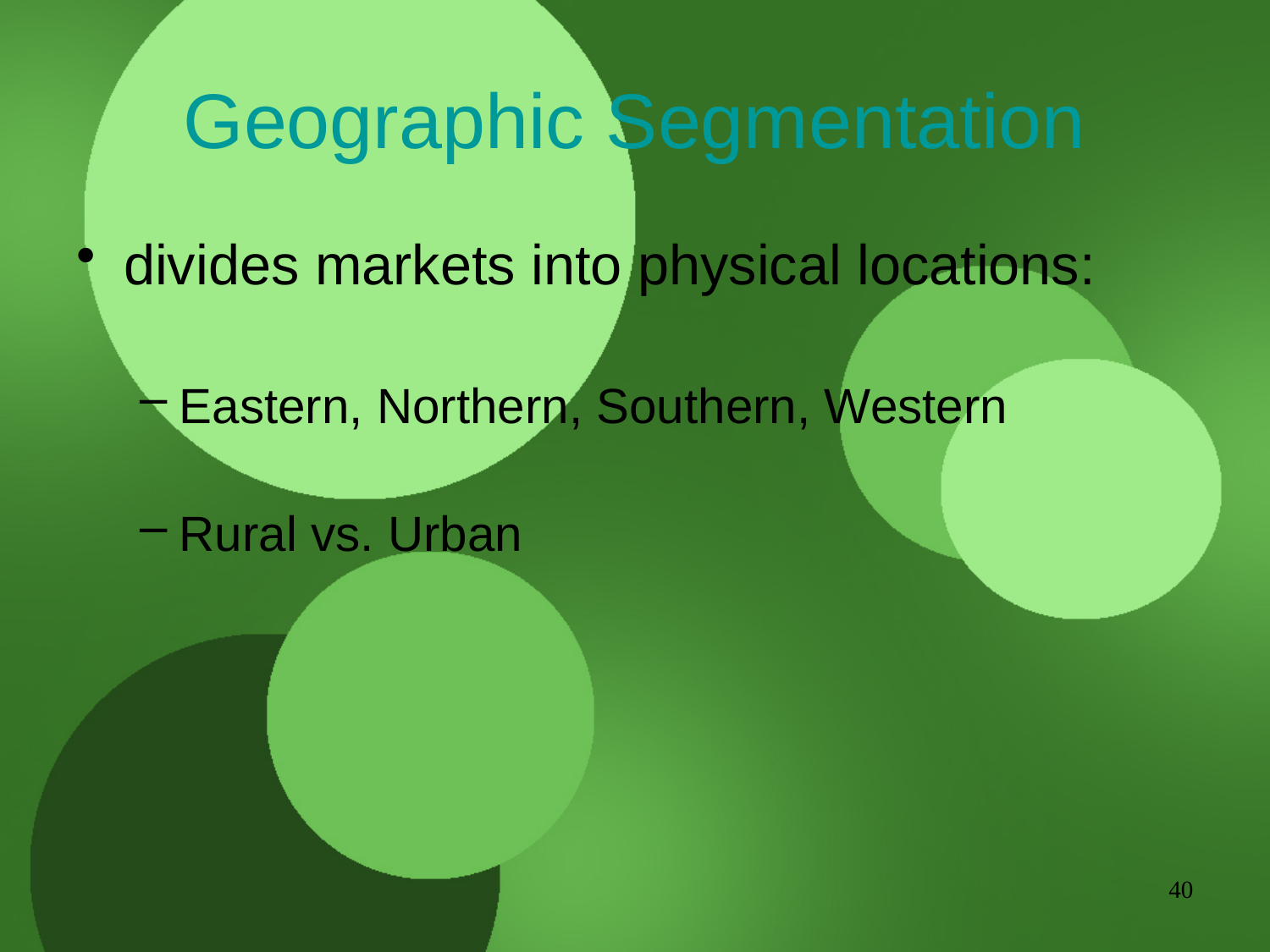

# Geographic Segmentation
divides markets into physical locations:
Eastern, Northern, Southern, Western
Rural vs. Urban
40